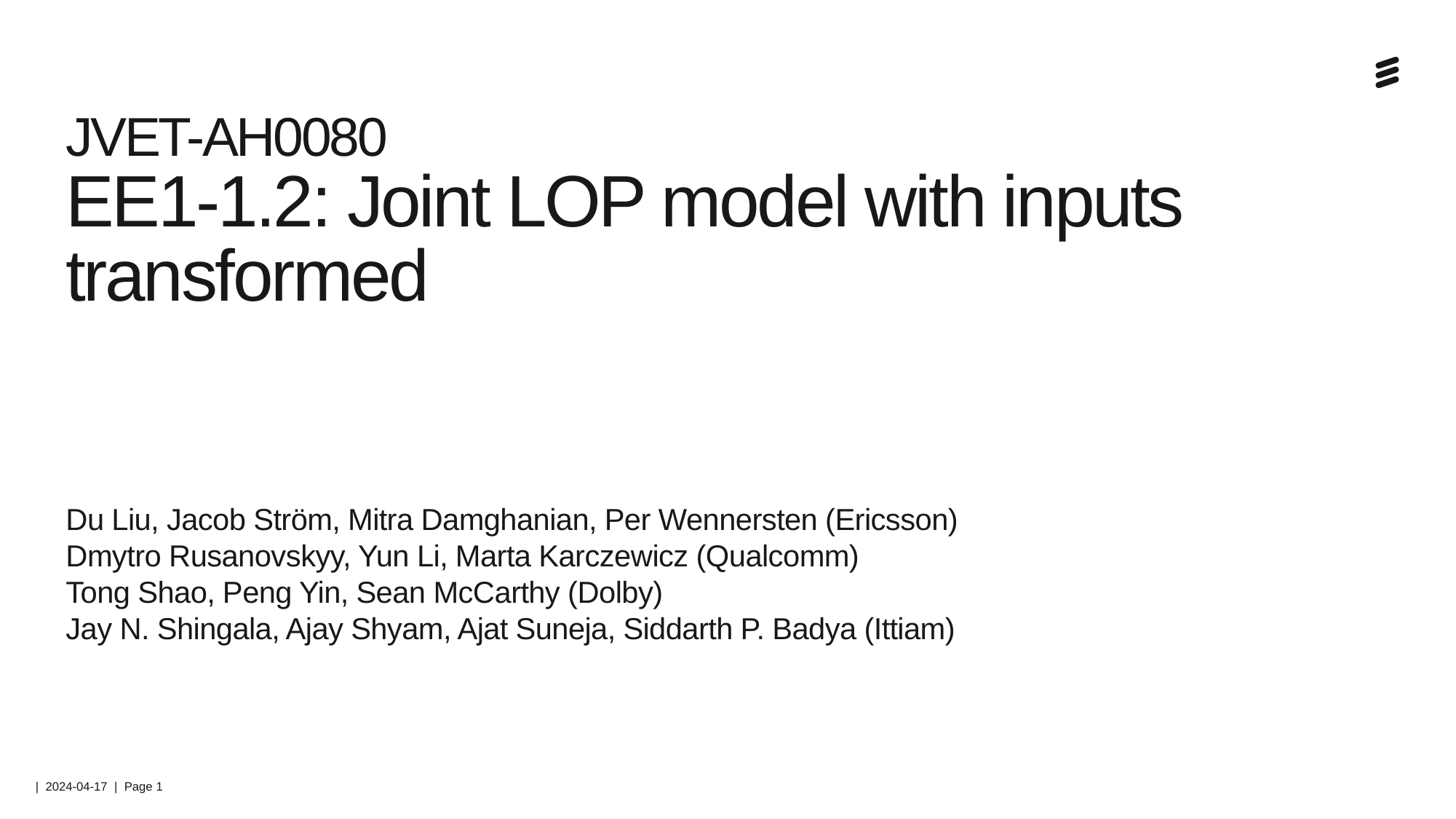

# JVET-AH0080 EE1-1.2: Joint LOP model with inputs transformed
Du Liu, Jacob Ström, Mitra Damghanian, Per Wennersten (Ericsson)
Dmytro Rusanovskyy, Yun Li, Marta Karczewicz (Qualcomm)
Tong Shao, Peng Yin, Sean McCarthy (Dolby)
Jay N. Shingala, Ajay Shyam, Ajat Suneja, Siddarth P. Badya (Ittiam)